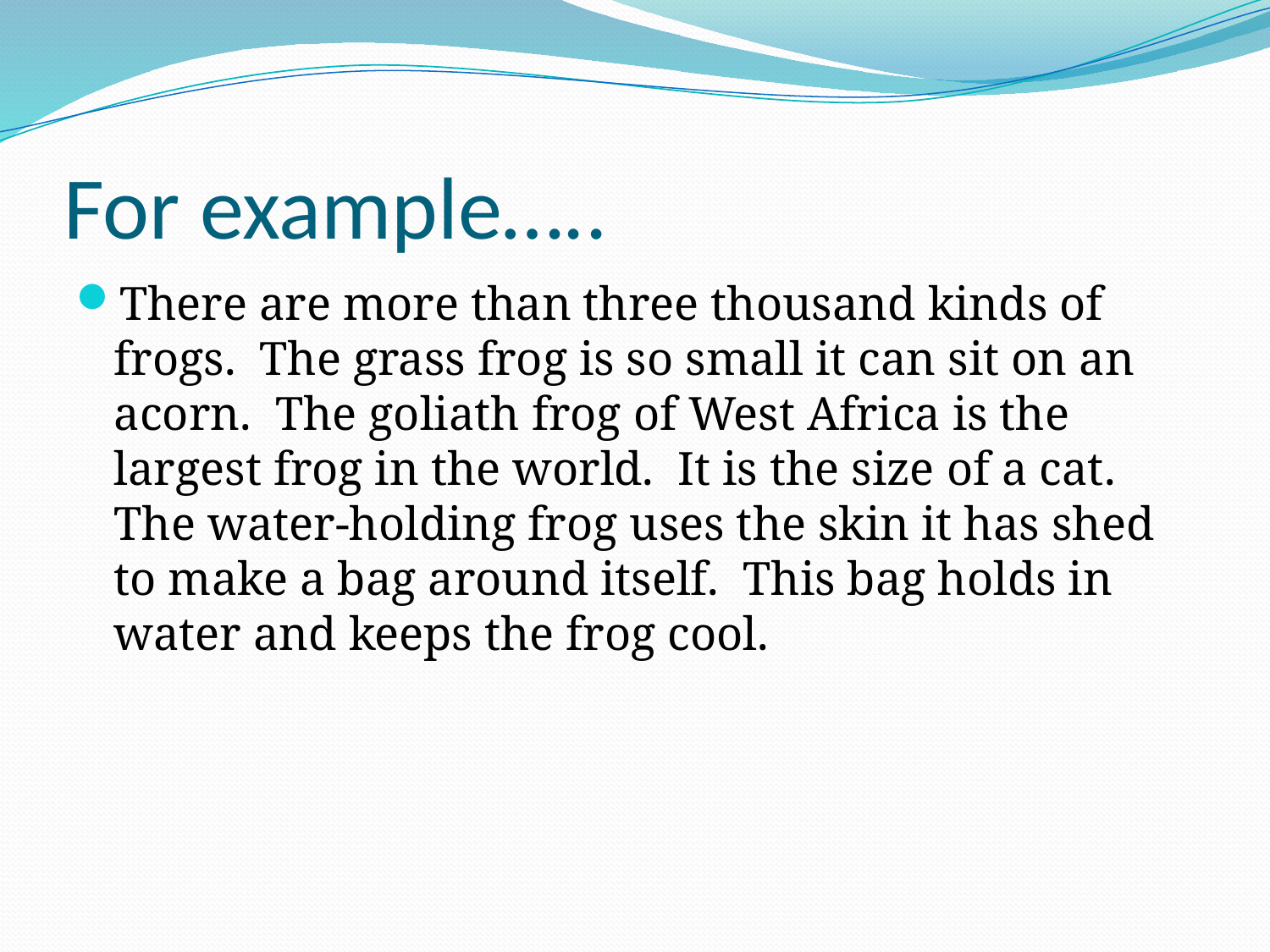

# For example…..
There are more than three thousand kinds of frogs.  The grass frog is so small it can sit on an acorn.  The goliath frog of West Africa is the largest frog in the world.  It is the size of a cat.  The water-holding frog uses the skin it has shed to make a bag around itself.  This bag holds in water and keeps the frog cool.